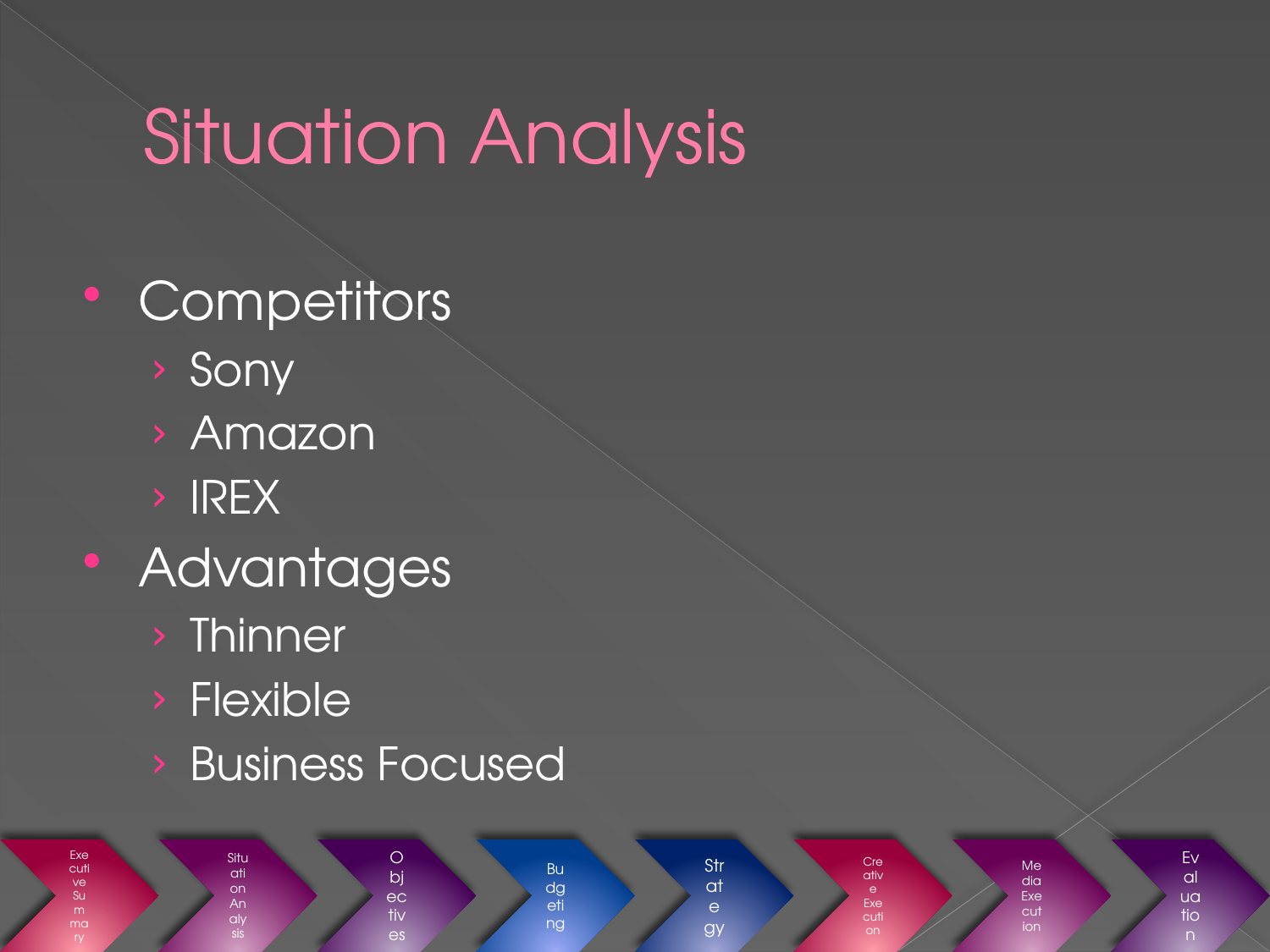

# Situation Analysis
Competitors
Sony
Amazon
IREX
Advantages
Thinner
Flexible
Business Focused
Executive Summary
Situation Analysis
Objectives
Budgeting
Strategy
Creative Execution
Media Execution
Evaluation

Situation Analysis